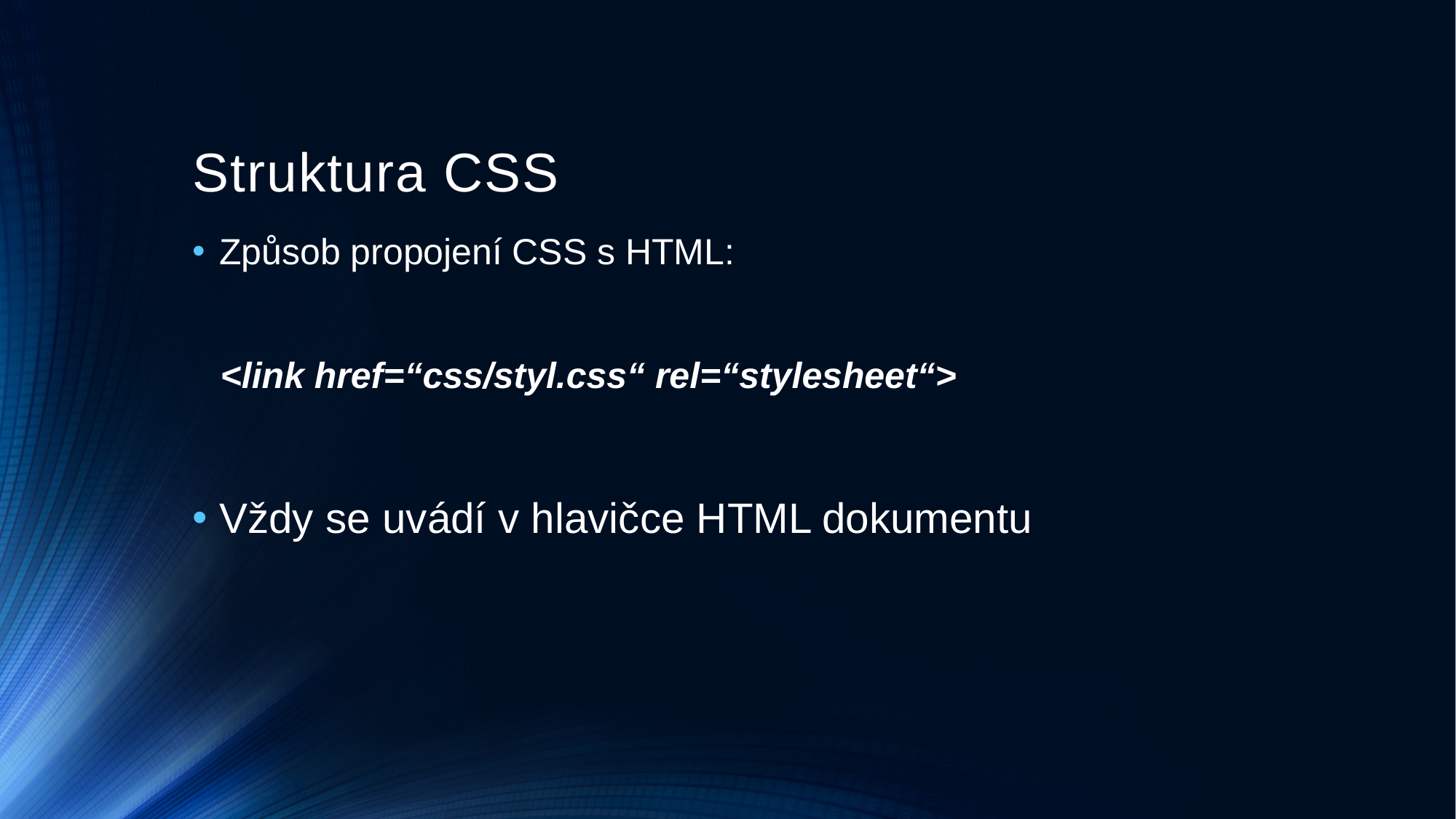

# Struktura CSS
Způsob propojení CSS s HTML:

<link href=“css/styl.css“ rel=“stylesheet“>

Vždy se uvádí v hlavičce HTML dokumentu